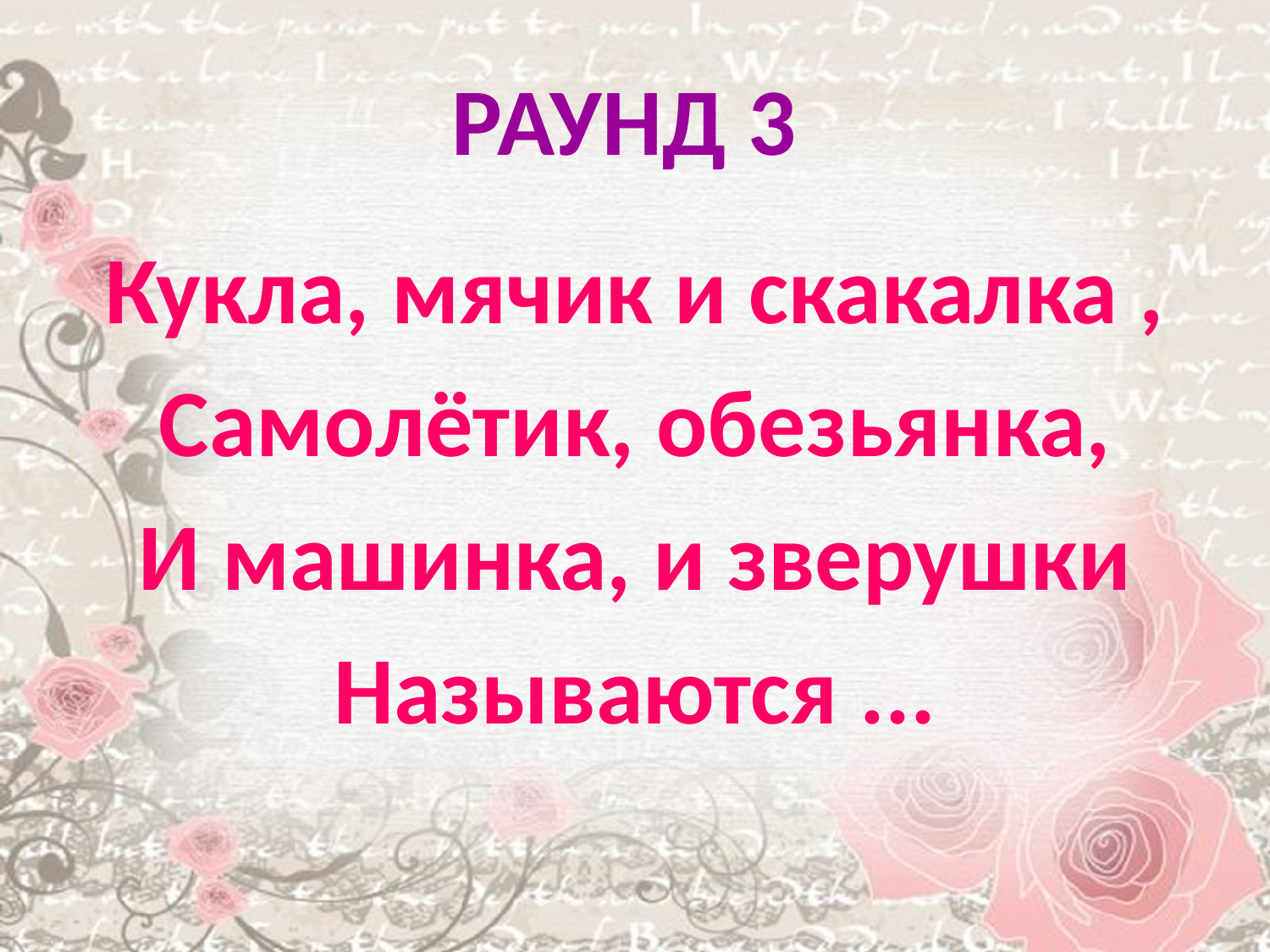

# РАУНД 3
Кукла, мячик и скакалка ,
Самолётик, обезьянка,
И машинка, и зверушки
Называются ...